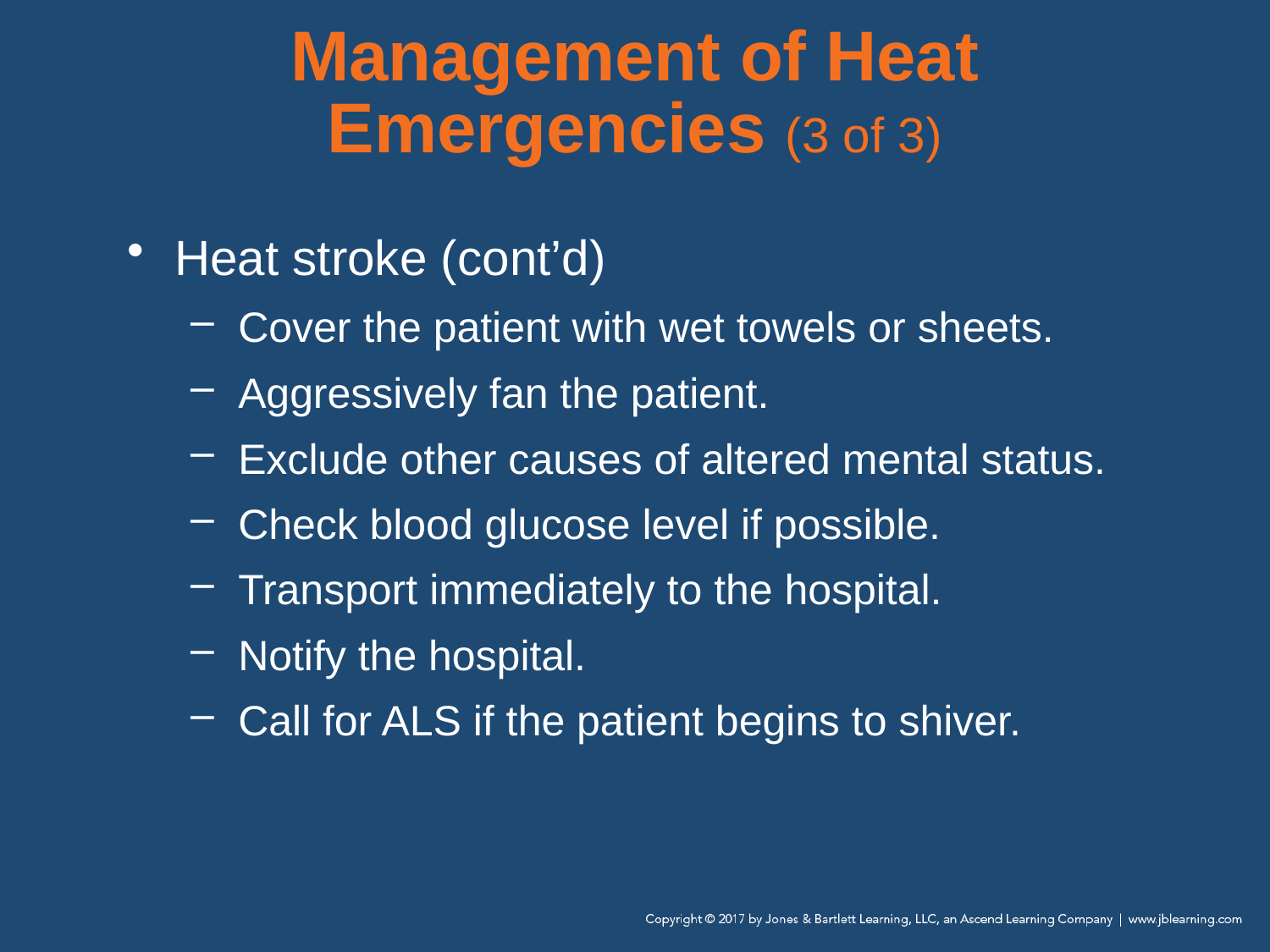

# Management of Heat Emergencies (3 of 3)
Heat stroke (cont’d)
Cover the patient with wet towels or sheets.
Aggressively fan the patient.
Exclude other causes of altered mental status.
Check blood glucose level if possible.
Transport immediately to the hospital.
Notify the hospital.
Call for ALS if the patient begins to shiver.